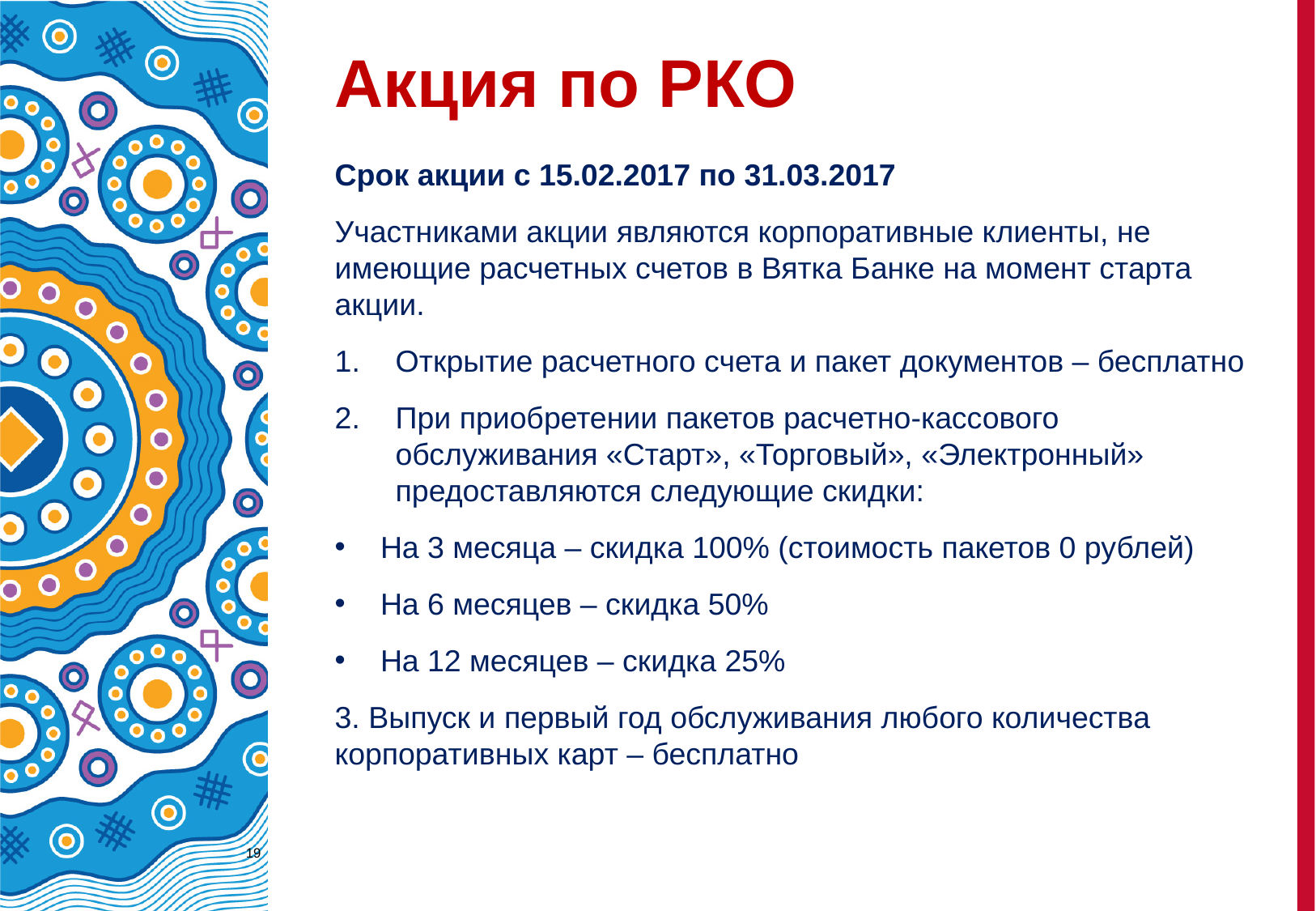

Акция по РКО
Срок акции с 15.02.2017 по 31.03.2017
Участниками акции являются корпоративные клиенты, не имеющие расчетных счетов в Вятка Банке на момент старта акции.
Открытие расчетного счета и пакет документов – бесплатно
При приобретении пакетов расчетно-кассового обслуживания «Старт», «Торговый», «Электронный» предоставляются следующие скидки:
На 3 месяца – скидка 100% (стоимость пакетов 0 рублей)
На 6 месяцев – скидка 50%
На 12 месяцев – скидка 25%
3. Выпуск и первый год обслуживания любого количества корпоративных карт – бесплатно
19